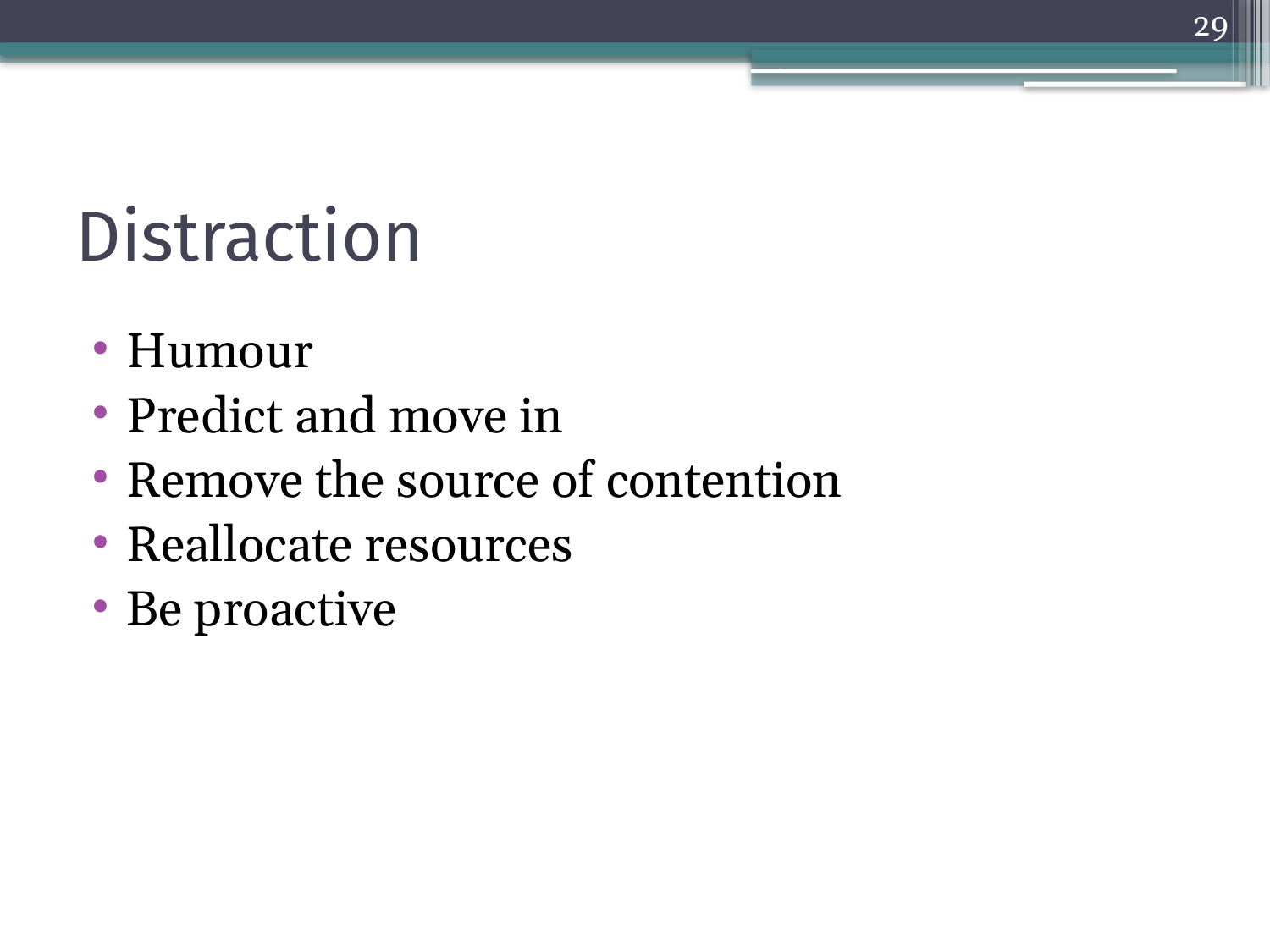

29
# Distraction
Humour
Predict and move in
Remove the source of contention
Reallocate resources
Be proactive